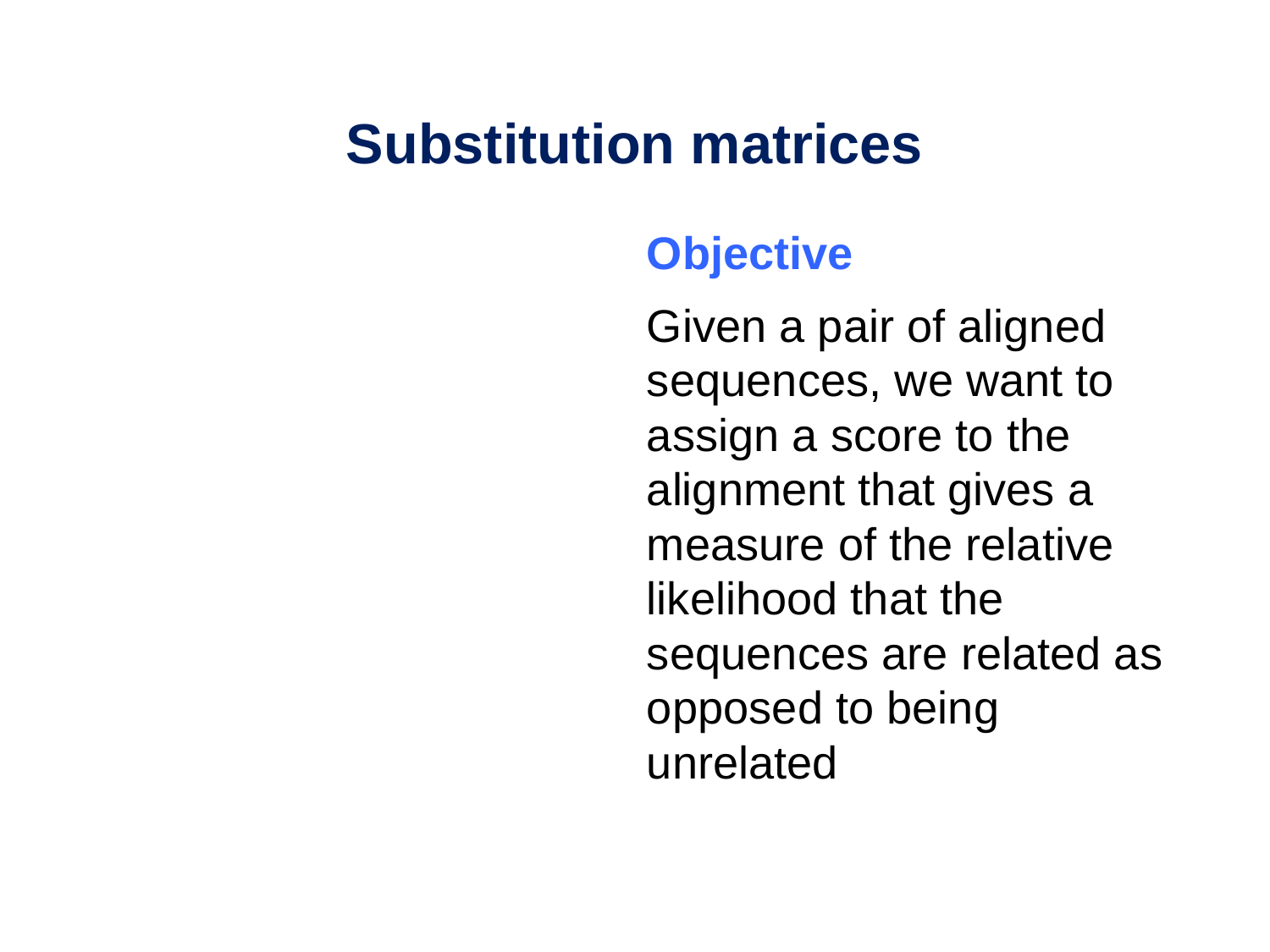

Substitution matrices
Objective
Given a pair of aligned sequences, we want to assign a score to the alignment that gives a measure of the relative likelihood that the sequences are related as opposed to being unrelated